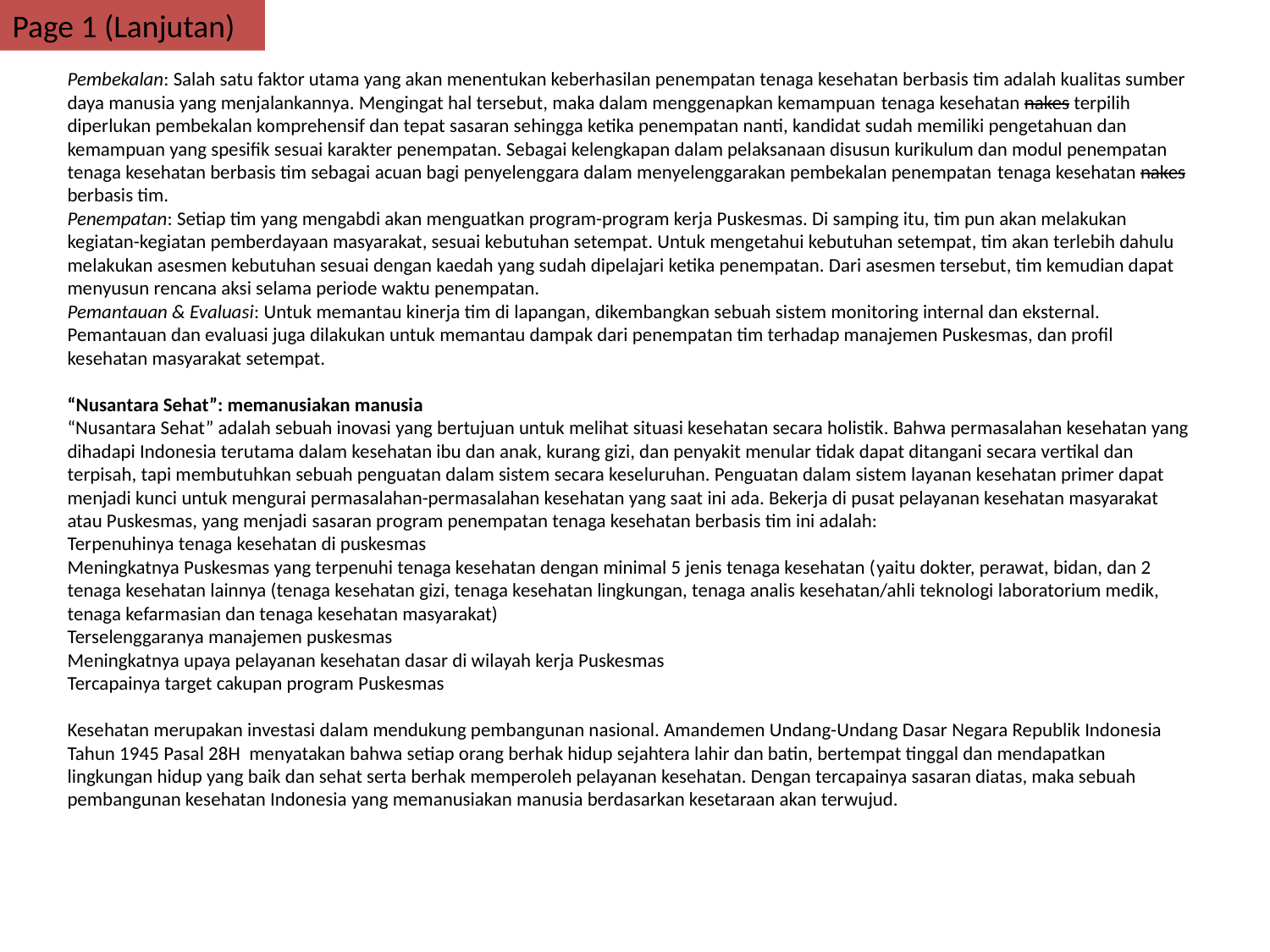

Page 1 (Lanjutan)
Pembekalan: Salah satu faktor utama yang akan menentukan keberhasilan penempatan tenaga kesehatan berbasis tim adalah kualitas sumber daya manusia yang menjalankannya. Mengingat hal tersebut, maka dalam menggenapkan kemampuan tenaga kesehatan nakes terpilih diperlukan pembekalan komprehensif dan tepat sasaran sehingga ketika penempatan nanti, kandidat sudah memiliki pengetahuan dan kemampuan yang spesifik sesuai karakter penempatan. Sebagai kelengkapan dalam pelaksanaan disusun kurikulum dan modul penempatan tenaga kesehatan berbasis tim sebagai acuan bagi penyelenggara dalam menyelenggarakan pembekalan penempatan tenaga kesehatan nakes berbasis tim.
Penempatan: Setiap tim yang mengabdi akan menguatkan program-program kerja Puskesmas. Di samping itu, tim pun akan melakukan kegiatan-kegiatan pemberdayaan masyarakat, sesuai kebutuhan setempat. Untuk mengetahui kebutuhan setempat, tim akan terlebih dahulu melakukan asesmen kebutuhan sesuai dengan kaedah yang sudah dipelajari ketika penempatan. Dari asesmen tersebut, tim kemudian dapat menyusun rencana aksi selama periode waktu penempatan.
Pemantauan & Evaluasi: Untuk memantau kinerja tim di lapangan, dikembangkan sebuah sistem monitoring internal dan eksternal. Pemantauan dan evaluasi juga dilakukan untuk memantau dampak dari penempatan tim terhadap manajemen Puskesmas, dan profil kesehatan masyarakat setempat.

“Nusantara Sehat”: memanusiakan manusia
“Nusantara Sehat” adalah sebuah inovasi yang bertujuan untuk melihat situasi kesehatan secara holistik. Bahwa permasalahan kesehatan yang dihadapi Indonesia terutama dalam kesehatan ibu dan anak, kurang gizi, dan penyakit menular tidak dapat ditangani secara vertikal dan terpisah, tapi membutuhkan sebuah penguatan dalam sistem secara keseluruhan. Penguatan dalam sistem layanan kesehatan primer dapat menjadi kunci untuk mengurai permasalahan-permasalahan kesehatan yang saat ini ada. Bekerja di pusat pelayanan kesehatan masyarakat atau Puskesmas, yang menjadi sasaran program penempatan tenaga kesehatan berbasis tim ini adalah:
Terpenuhinya tenaga kesehatan di puskesmas
Meningkatnya Puskesmas yang terpenuhi tenaga kesehatan dengan minimal 5 jenis tenaga kesehatan (yaitu dokter, perawat, bidan, dan 2 tenaga kesehatan lainnya (tenaga kesehatan gizi, tenaga kesehatan lingkungan, tenaga analis kesehatan/ahli teknologi laboratorium medik, tenaga kefarmasian dan tenaga kesehatan masyarakat)
Terselenggaranya manajemen puskesmas
Meningkatnya upaya pelayanan kesehatan dasar di wilayah kerja Puskesmas
Tercapainya target cakupan program Puskesmas

Kesehatan merupakan investasi dalam mendukung pembangunan nasional. Amandemen Undang-Undang Dasar Negara Republik Indonesia Tahun 1945 Pasal 28H  menyatakan bahwa setiap orang berhak hidup sejahtera lahir dan batin, bertempat tinggal dan mendapatkan lingkungan hidup yang baik dan sehat serta berhak memperoleh pelayanan kesehatan. Dengan tercapainya sasaran diatas, maka sebuah pembangunan kesehatan Indonesia yang memanusiakan manusia berdasarkan kesetaraan akan terwujud.